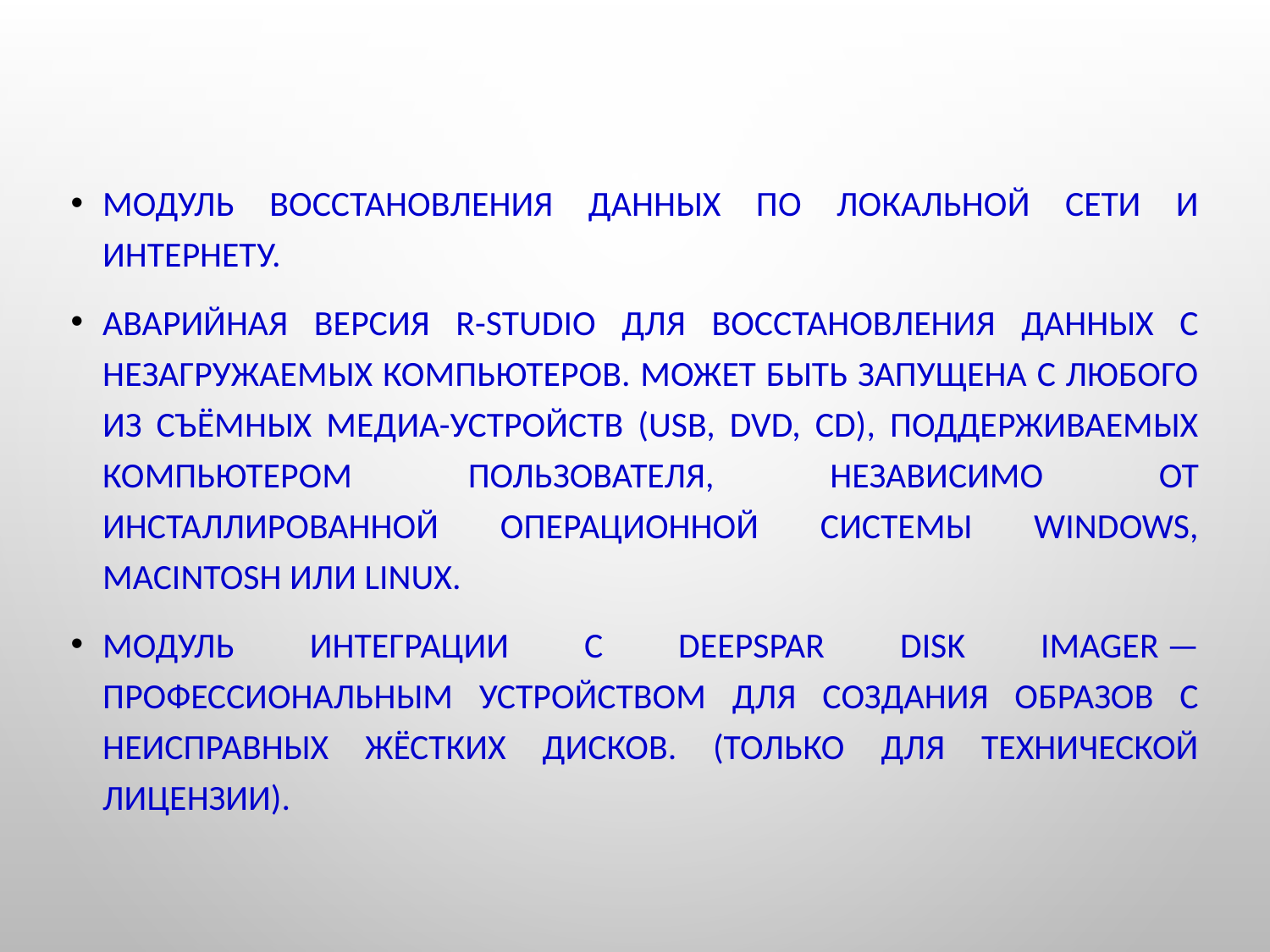

Модуль восстановления данных по локальной сети и Интернету.
Аварийная версия R-Studio для восстановления данных с незагружаемых компьютеров. Может быть запущена с любого из съёмных медиа-устройств (USB, DVD, CD), поддерживаемых компьютером пользователя, независимо от инсталлированной операционной системы Windows, Macintosh или Linux.
Модуль интеграции с DeepSpar Disk Imager — профессиональным устройством для создания образов с неисправных жёстких дисков. (Только для технической лицензии).